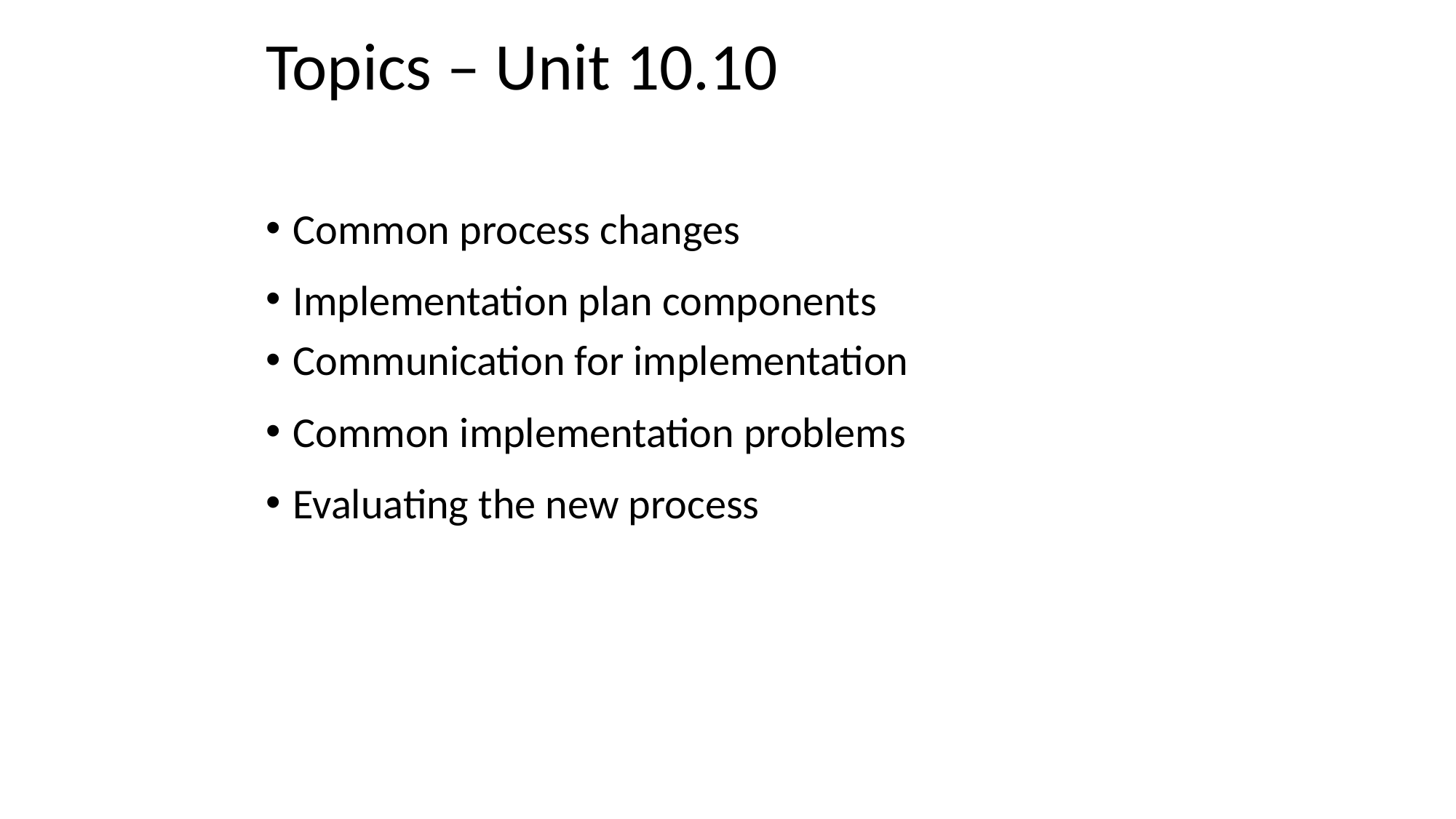

# Topics – Unit 10.10
Common process changes
Implementation plan components
Communication for implementation
Common implementation problems
Evaluating the new process